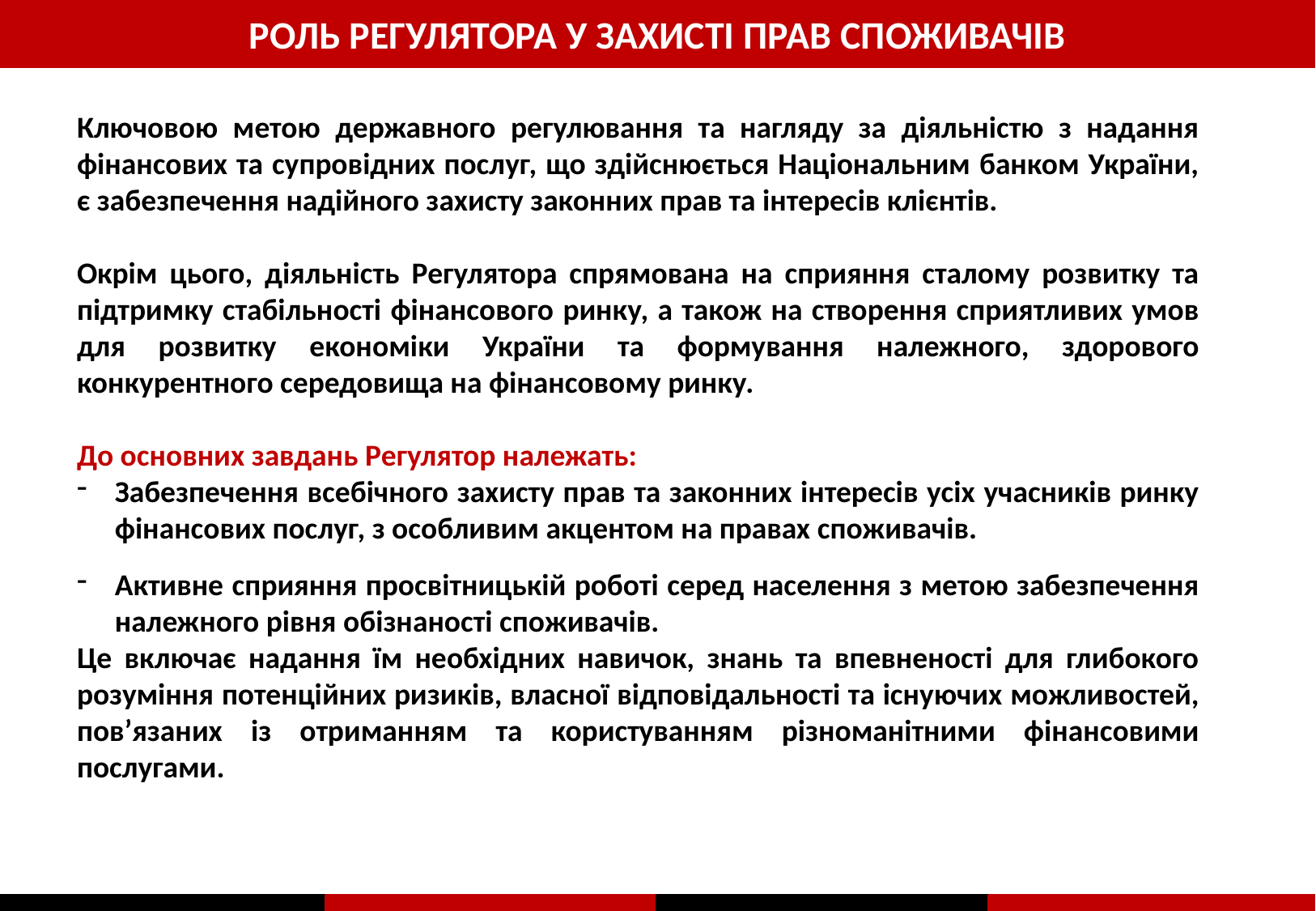

РОЛЬ РЕГУЛЯТОРА У ЗАХИСТІ ПРАВ СПОЖИВАЧІВ
Ключовою метою державного регулювання та нагляду за діяльністю з надання фінансових та супровідних послуг, що здійснюється Національним банком України, є забезпечення надійного захисту законних прав та інтересів клієнтів.

Окрім цього, діяльність Регулятора спрямована на сприяння сталому розвитку та підтримку стабільності фінансового ринку, а також на створення сприятливих умов для розвитку економіки України та формування належного, здорового конкурентного середовища на фінансовому ринку.

До основних завдань Регулятор належать:
Забезпечення всебічного захисту прав та законних інтересів усіх учасників ринку фінансових послуг, з особливим акцентом на правах споживачів.

Активне сприяння просвітницькій роботі серед населення з метою забезпечення належного рівня обізнаності споживачів.
Це включає надання їм необхідних навичок, знань та впевненості для глибокого розуміння потенційних ризиків, власної відповідальності та існуючих можливостей, пов’язаних із отриманням та користуванням різноманітними фінансовими послугами.